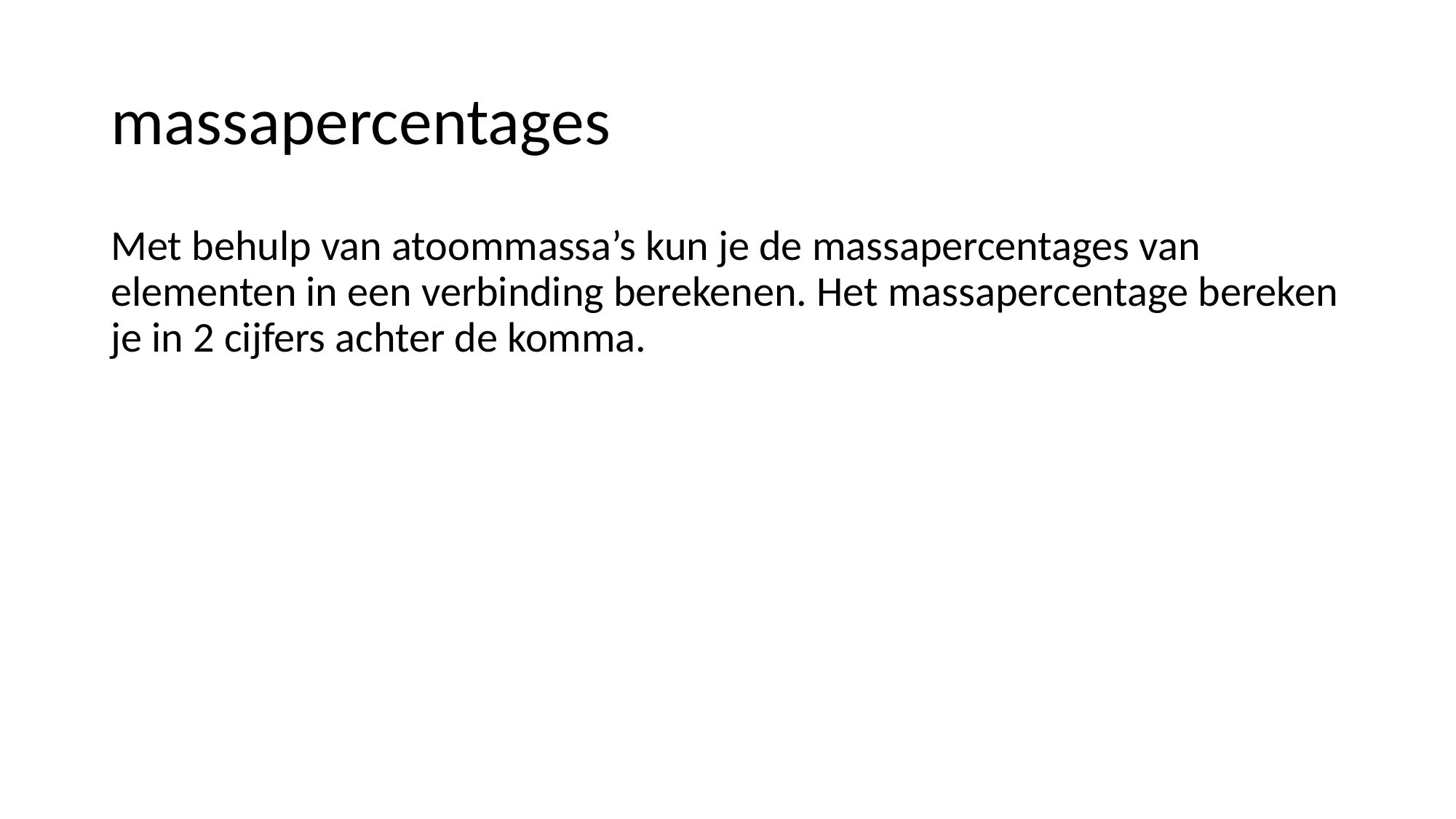

# massapercentages
Met behulp van atoommassa’s kun je de massapercentages van elementen in een verbinding berekenen. Het massapercentage bereken je in 2 cijfers achter de komma.